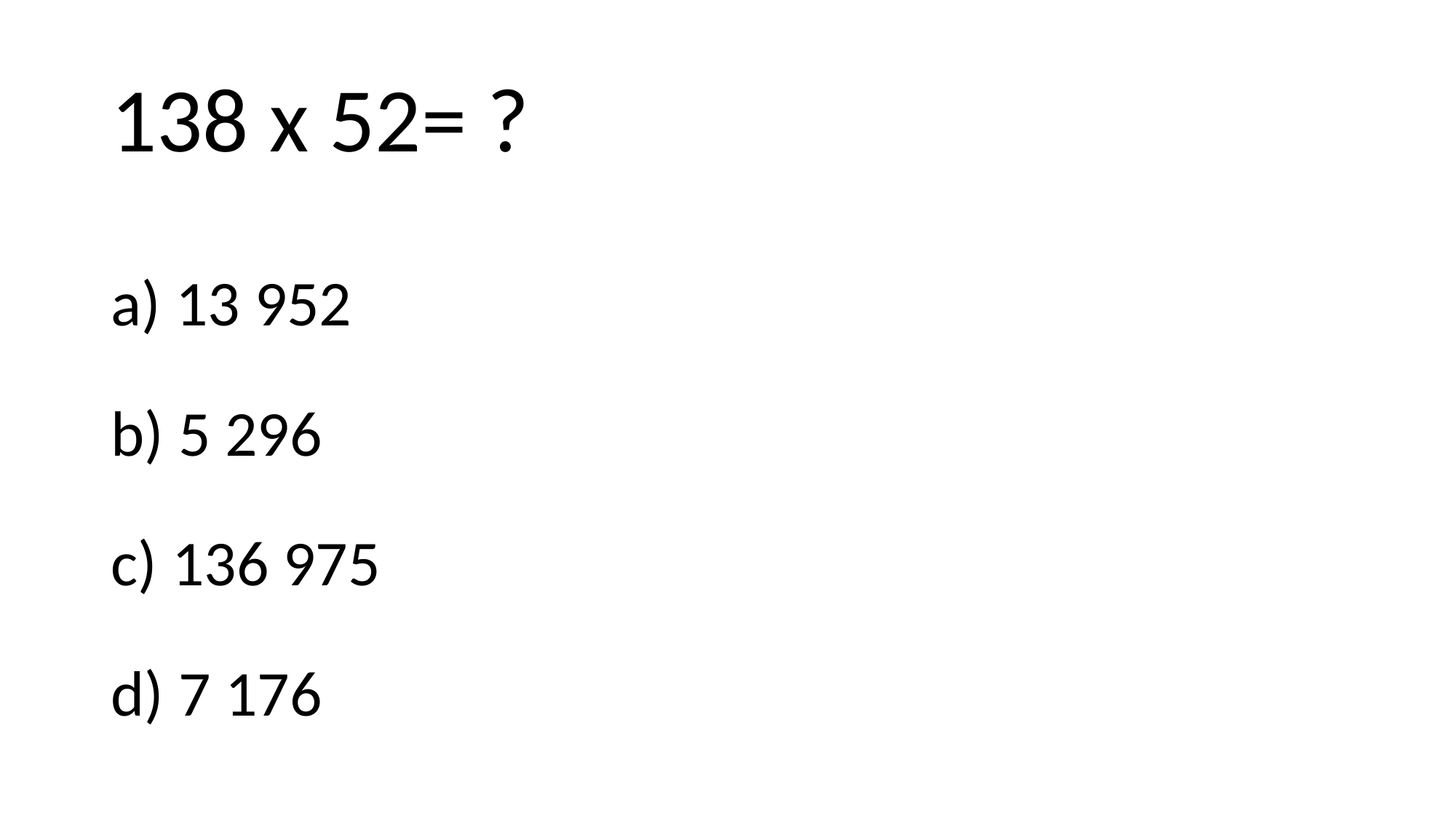

# 138 x 52= ?
a) 13 952
b) 5 296
c) 136 975
d) 7 176